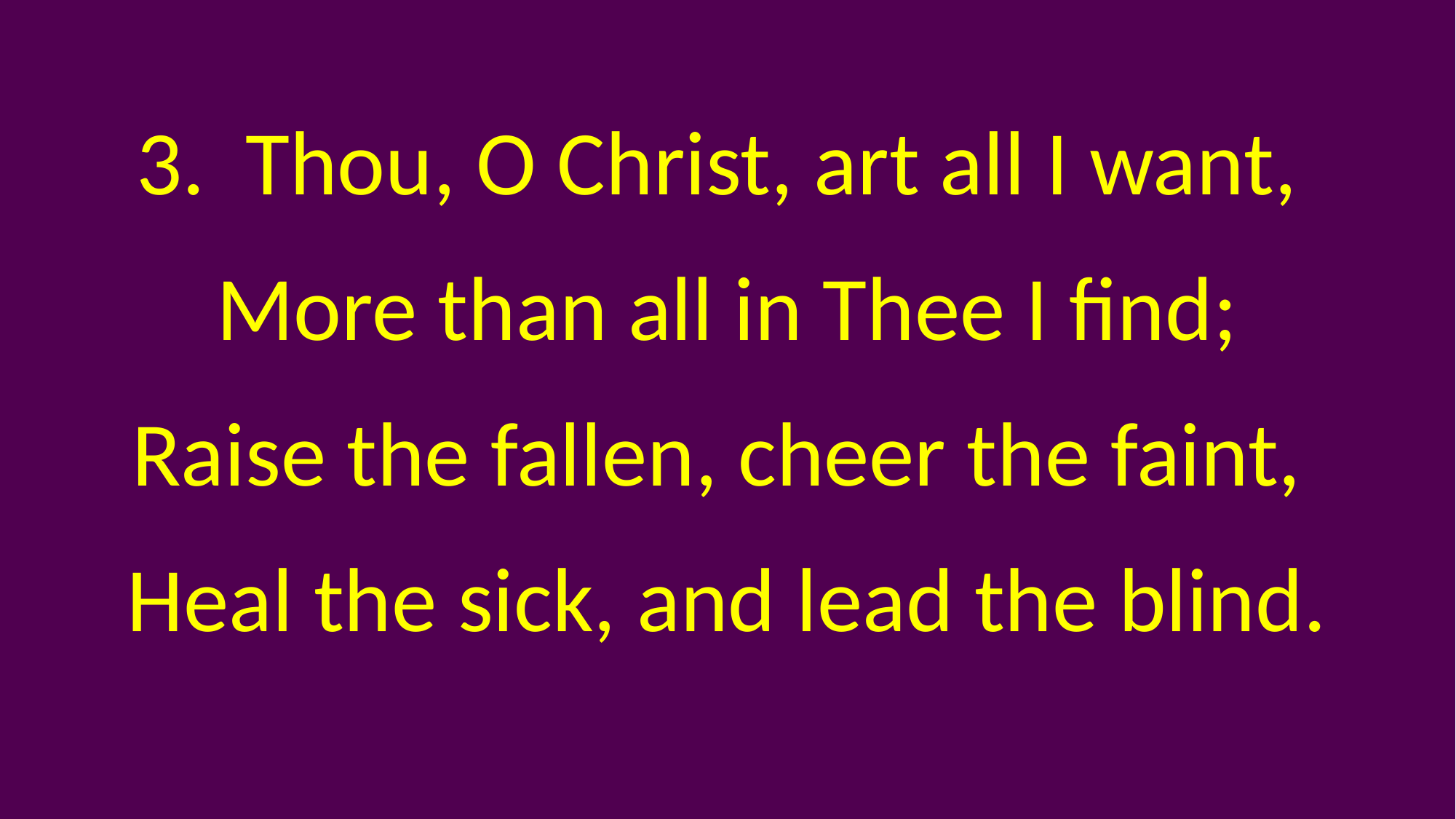

Thou, O Christ, art all I want,
More than all in Thee I find;
Raise the fallen, cheer the faint,
Heal the sick, and lead the blind.